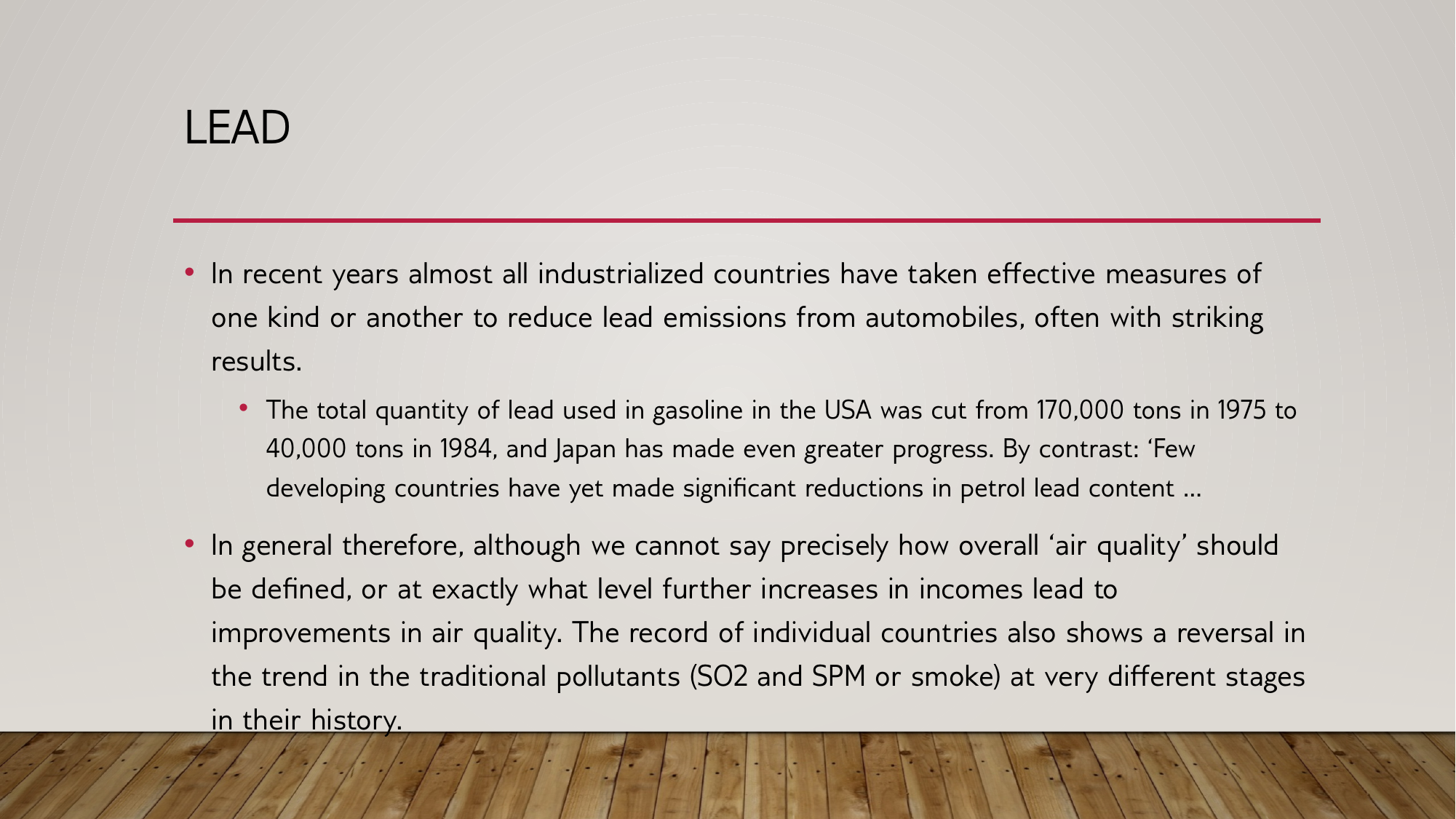

# lead
In recent years almost all industrialized countries have taken effective measures of one kind or another to reduce lead emissions from automobiles, often with striking results.
The total quantity of lead used in gasoline in the USA was cut from 170,000 tons in 1975 to 40,000 tons in 1984, and Japan has made even greater progress. By contrast: ‘Few developing countries have yet made significant reductions in petrol lead content ...
In general therefore, although we cannot say precisely how overall ‘air quality’ should be defined, or at exactly what level further increases in incomes lead to improvements in air quality. The record of individual countries also shows a reversal in the trend in the traditional pollutants (SO2 and SPM or smoke) at very different stages in their history.